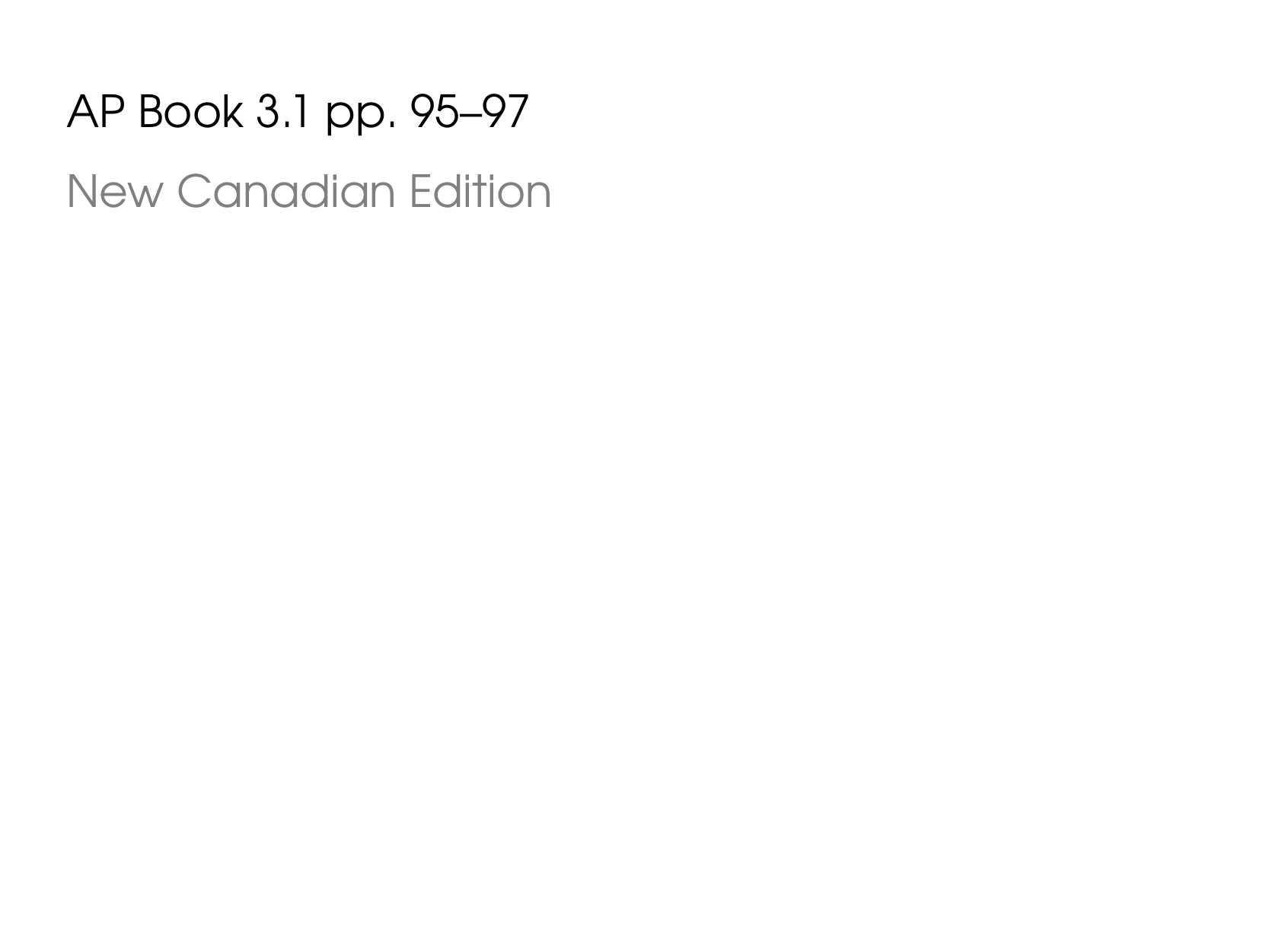

AP Book 3.1 pp. 95–97
New Canadian Edition